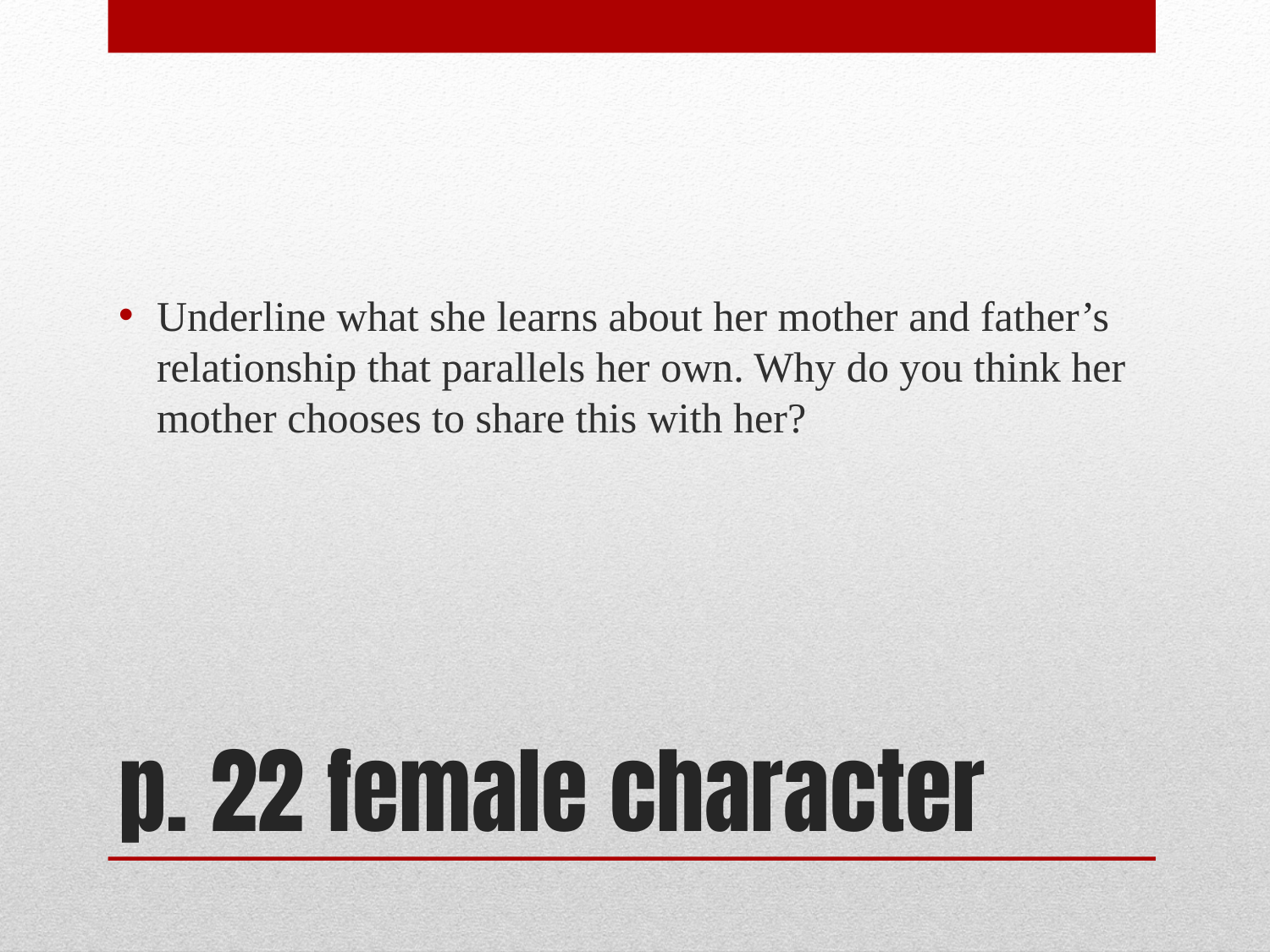

Underline what she learns about her mother and father’s relationship that parallels her own. Why do you think her mother chooses to share this with her?
# p. 22 female character